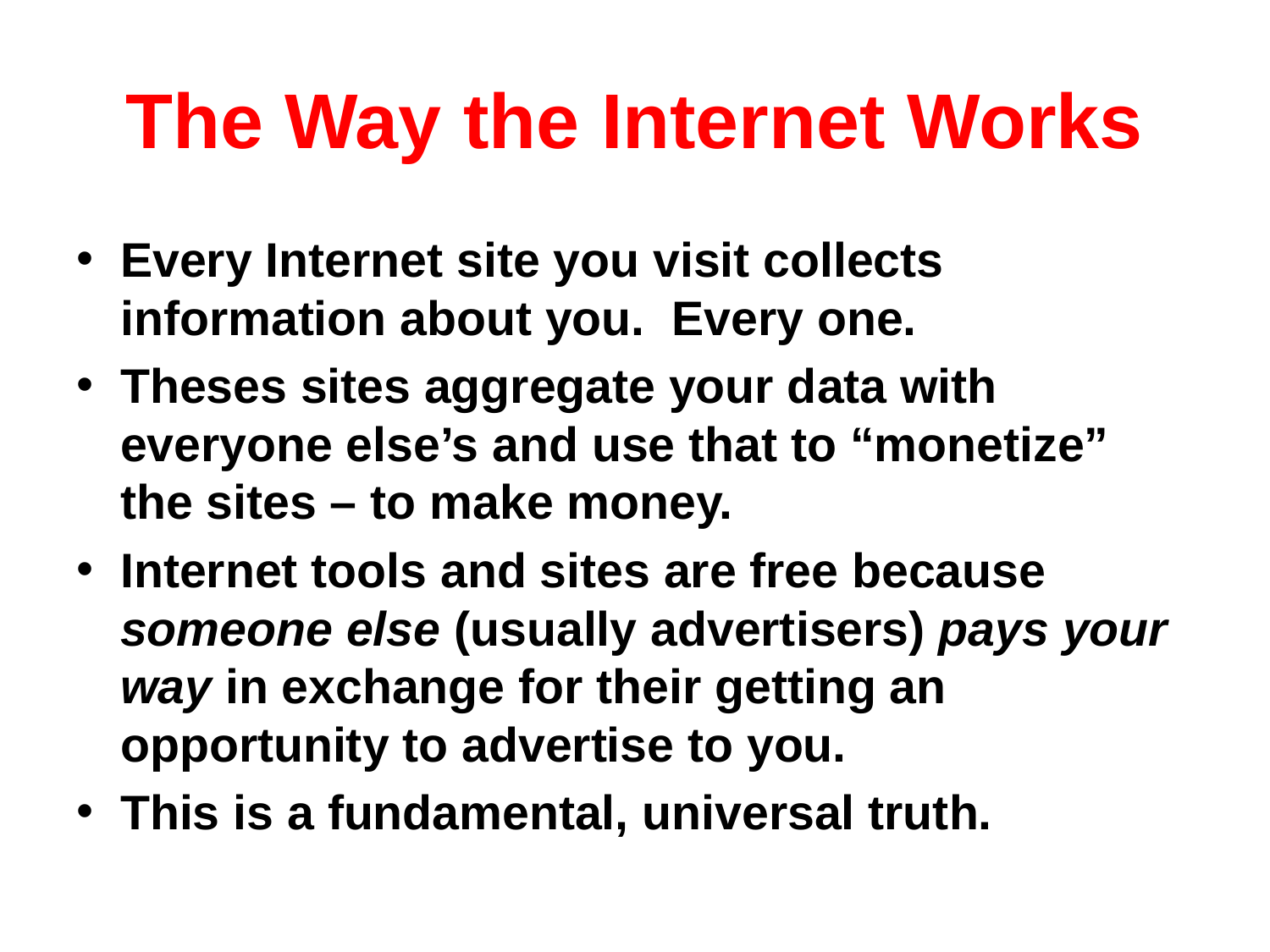

# The Way the Internet Works
Every Internet site you visit collects information about you.  Every one.
Theses sites aggregate your data with everyone else’s and use that to “monetize” the sites – to make money.
Internet tools and sites are free because someone else (usually advertisers) pays your way in exchange for their getting an opportunity to advertise to you.
This is a fundamental, universal truth.